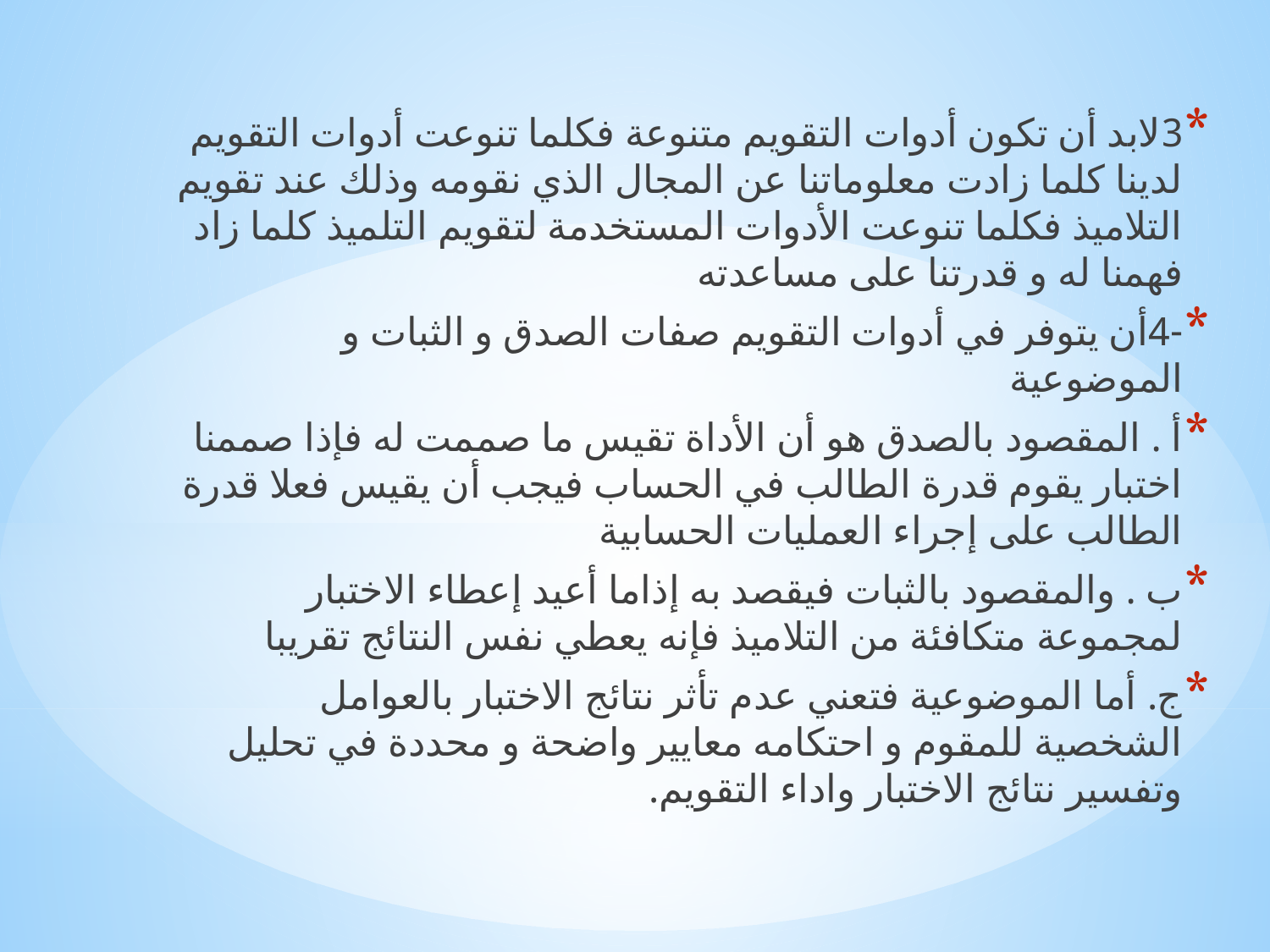

3لابد أن تكون أدوات التقويم متنوعة فكلما تنوعت أدوات التقويم لدينا كلما زادت معلوماتنا عن المجال الذي نقومه وذلك عند تقويم التلاميذ فكلما تنوعت الأدوات المستخدمة لتقويم التلميذ كلما زاد فهمنا له و قدرتنا على مساعدته
-4أن يتوفر في أدوات التقويم صفات الصدق و الثبات و الموضوعية
أ . المقصود بالصدق هو أن الأداة تقيس ما صممت له فإذا صممنا اختبار يقوم قدرة الطالب في الحساب فيجب أن يقيس فعلا قدرة الطالب على إجراء العمليات الحسابية
ب . والمقصود بالثبات فيقصد به إذاما أعيد إعطاء الاختبار لمجموعة متكافئة من التلاميذ فإنه يعطي نفس النتائج تقريبا
ج. أما الموضوعية فتعني عدم تأثر نتائج الاختبار بالعوامل الشخصية للمقوم و احتكامه معايير واضحة و محددة في تحليل وتفسير نتائج الاختبار واداء التقويم.